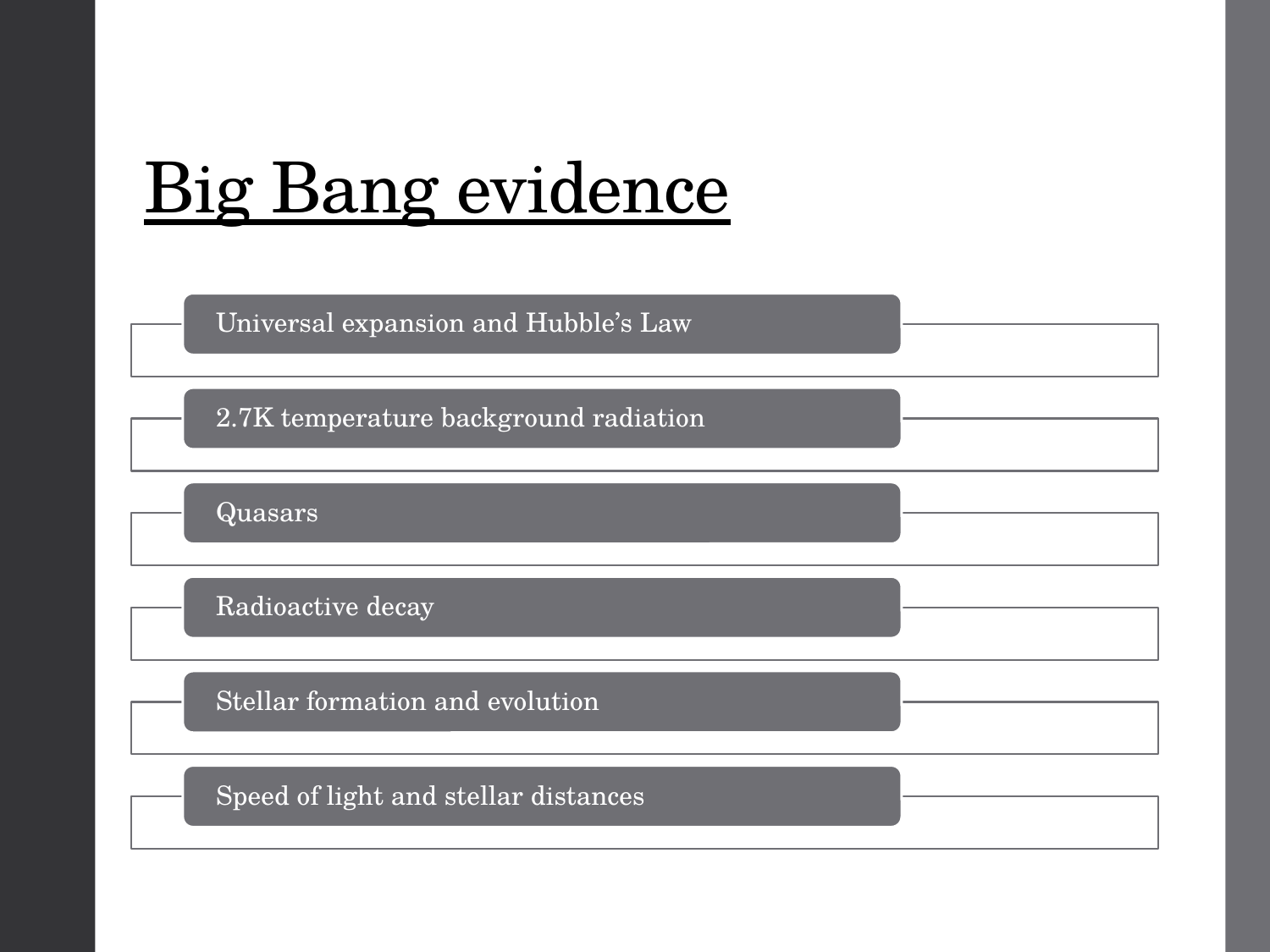

# Big Bang evidence
Universal expansion and Hubble’s Law
2.7K temperature background radiation
Quasars
Radioactive decay
Stellar formation and evolution
Speed of light and stellar distances